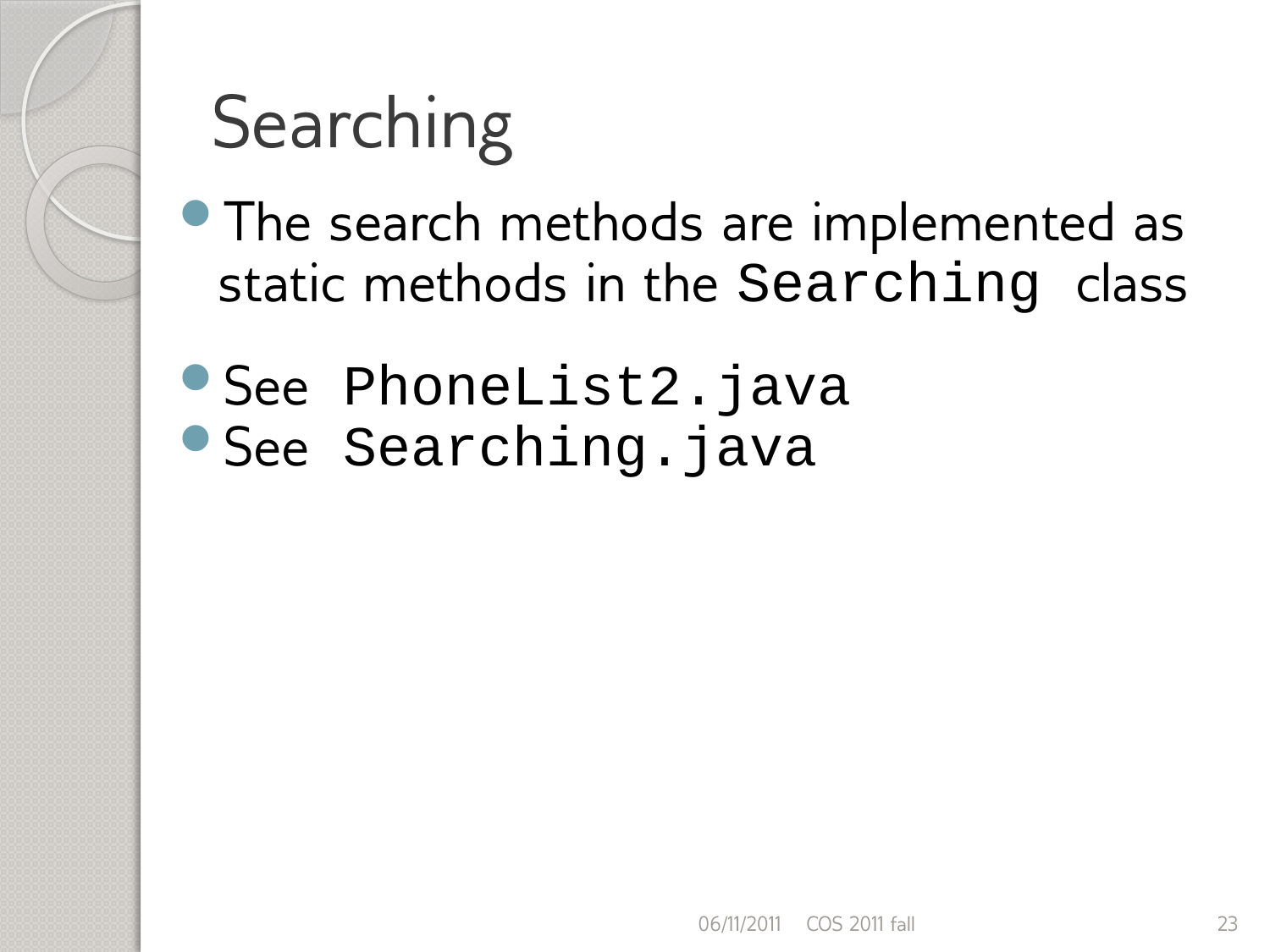

# Searching
The search methods are implemented as static methods in the Searching class
See PhoneList2.java
See Searching.java
06/11/2011
COS 2011 fall
23